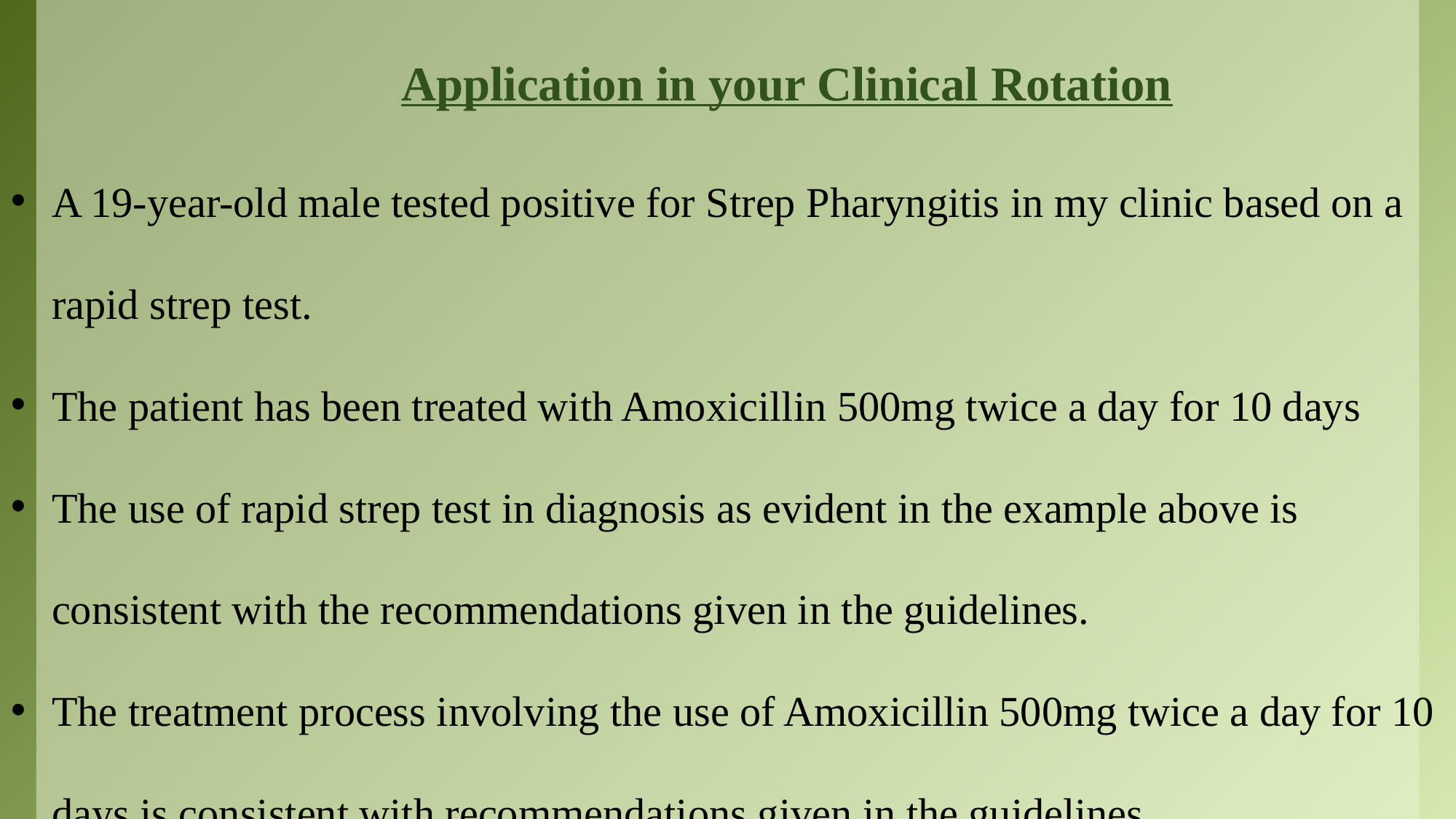

# Application in your Clinical Rotation
A 19-year-old male tested positive for Strep Pharyngitis in my clinic based on a rapid strep test.
The patient has been treated with Amoxicillin 500mg twice a day for 10 days
The use of rapid strep test in diagnosis as evident in the example above is consistent with the recommendations given in the guidelines.
The treatment process involving the use of Amoxicillin 500mg twice a day for 10 days is consistent with recommendations given in the guidelines.